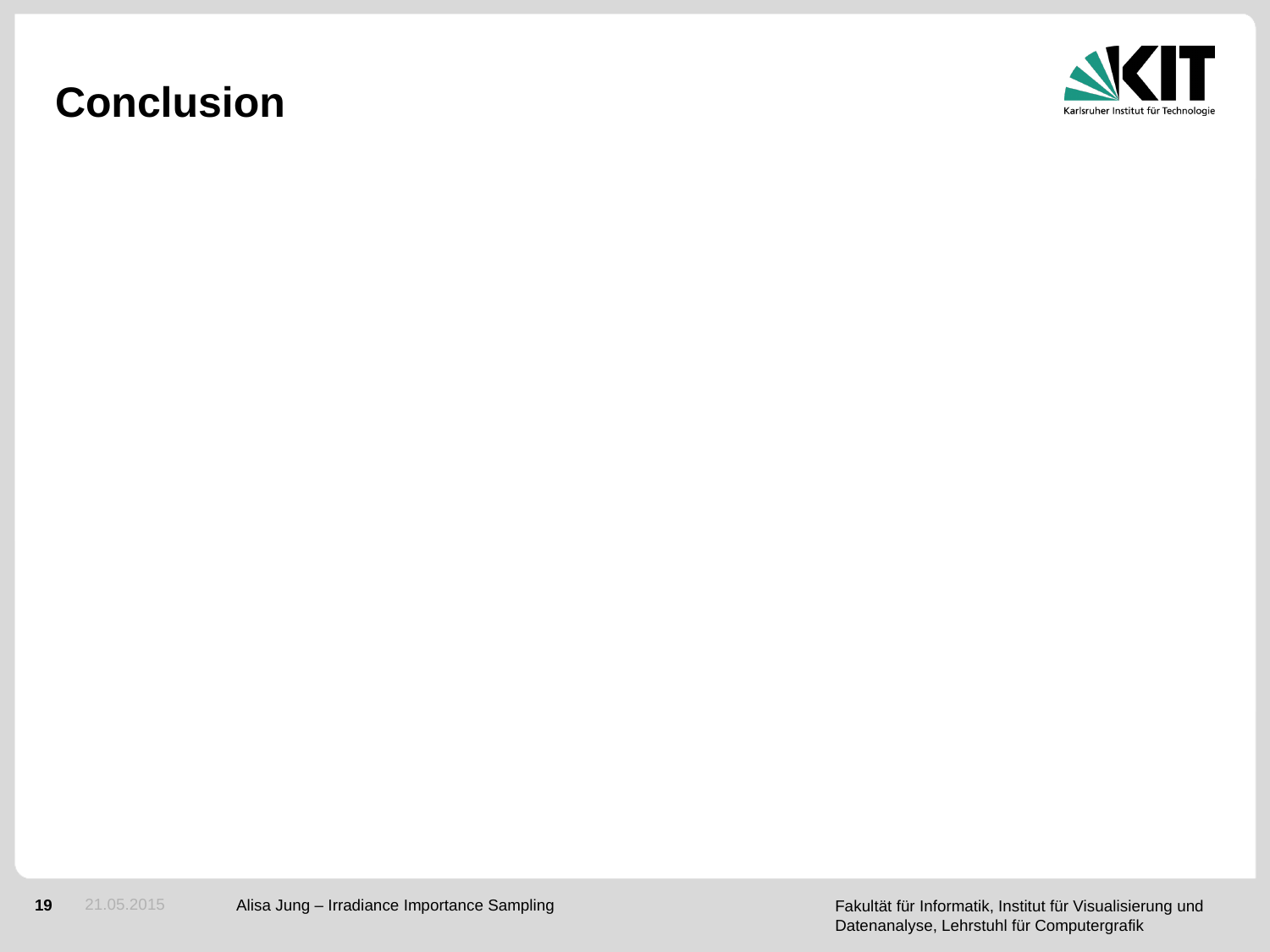

# Conclusion

21.05.2015
Alisa Jung – Irradiance Importance Sampling